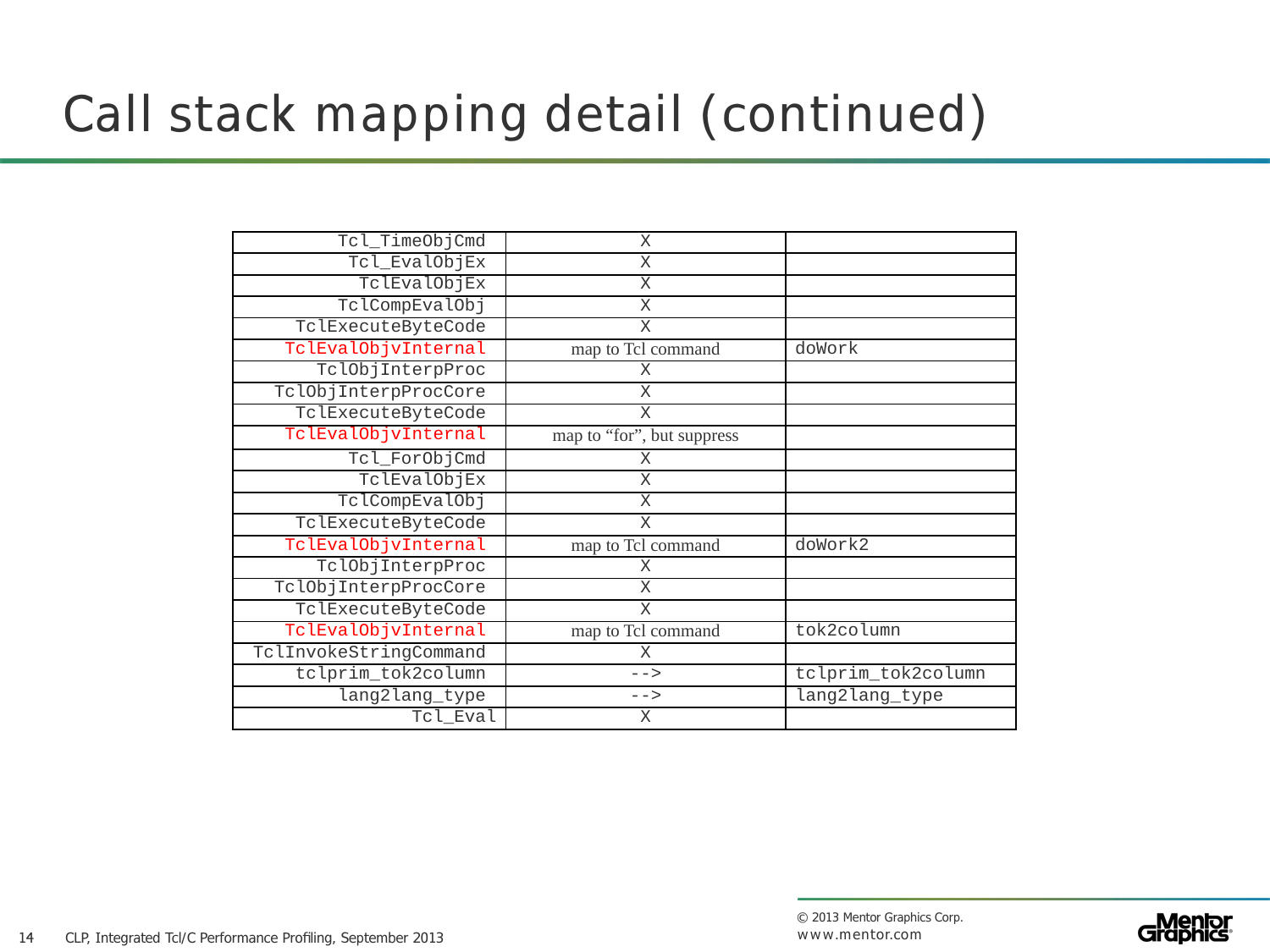

# Call stack mapping detail (continued)
| Tcl\_TimeObjCmd | X |  |
| --- | --- | --- |
| Tcl\_EvalObjEx | X |  |
| TclEvalObjEx | X |  |
| TclCompEvalObj | X |  |
| TclExecuteByteCode | X |  |
| TclEvalObjvInternal | map to Tcl command | doWork |
| TclObjInterpProc | X |  |
| TclObjInterpProcCore | X |  |
| TclExecuteByteCode | X |  |
| TclEvalObjvInternal | map to “for”, but suppress |  |
| Tcl\_ForObjCmd | X |  |
| TclEvalObjEx | X |  |
| TclCompEvalObj | X |  |
| TclExecuteByteCode | X |  |
| TclEvalObjvInternal | map to Tcl command | doWork2 |
| TclObjInterpProc | X |  |
| TclObjInterpProcCore | X |  |
| TclExecuteByteCode | X |  |
| TclEvalObjvInternal | map to Tcl command | tok2column |
| TclInvokeStringCommand | X |  |
| tclprim\_tok2column | --> | tclprim\_tok2column |
| lang2lang\_type | --> | lang2lang\_type |
| Tcl\_Eval | X |  |
CLP, Integrated Tcl/C Performance Profiling, September 2013
14